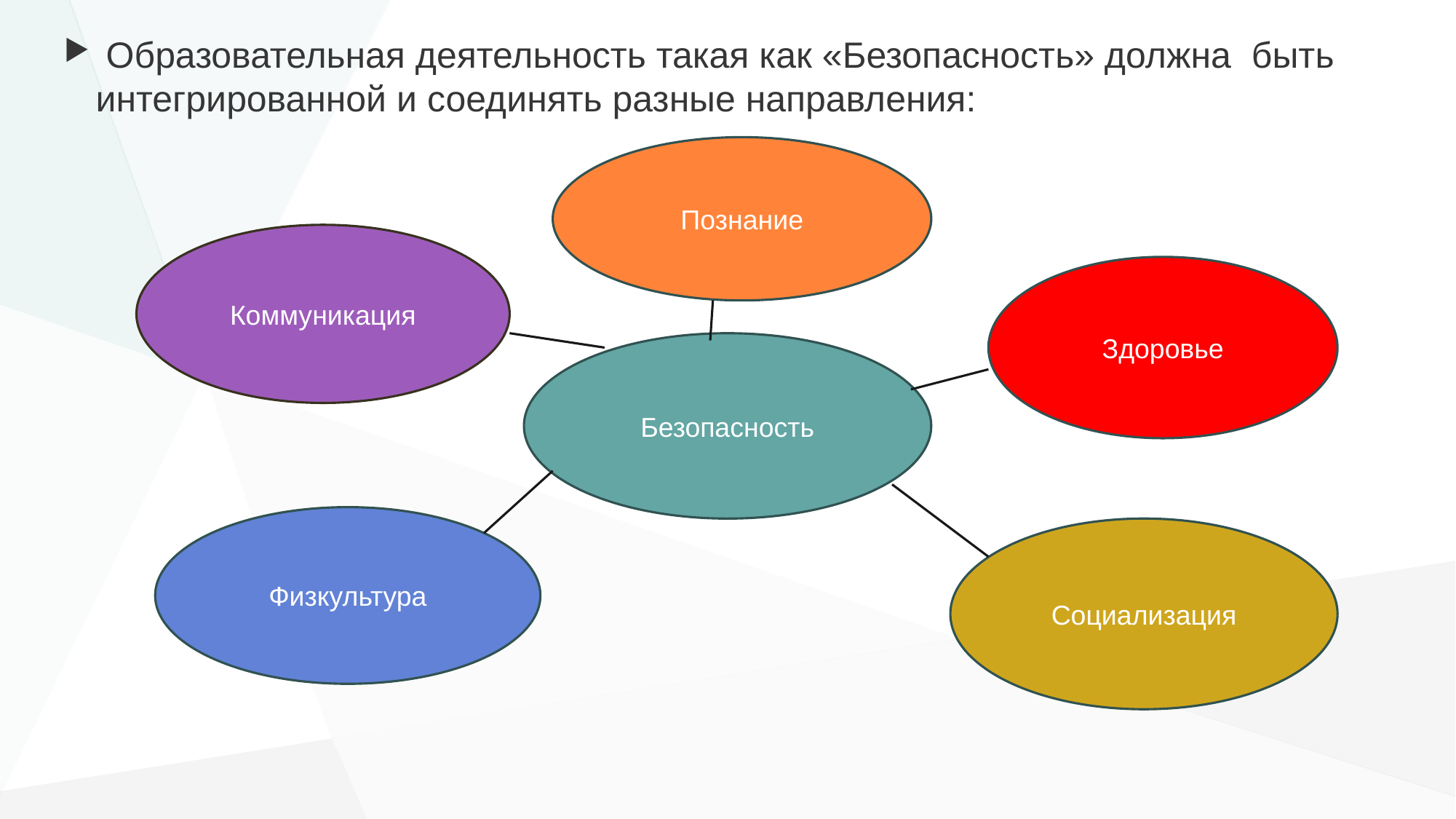

Образовательная деятельность такая как «Безопасность» должна  быть   интегрированной и соединять разные направления:

Познание
Коммуникация
Здоровье
Безопасность
Физкультура
Социализация